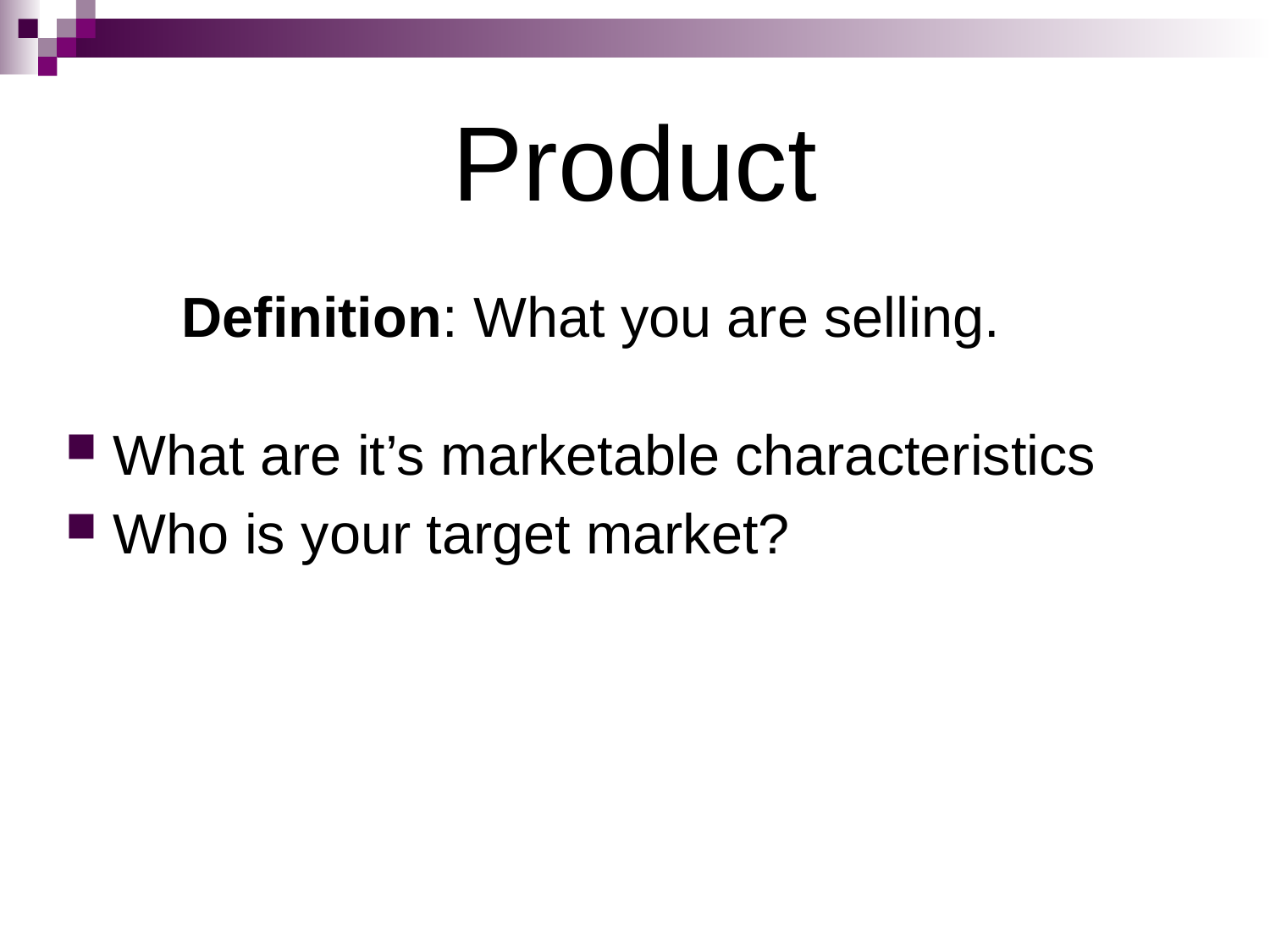

# Product
Definition: What you are selling.
What are it’s marketable characteristics
Who is your target market?